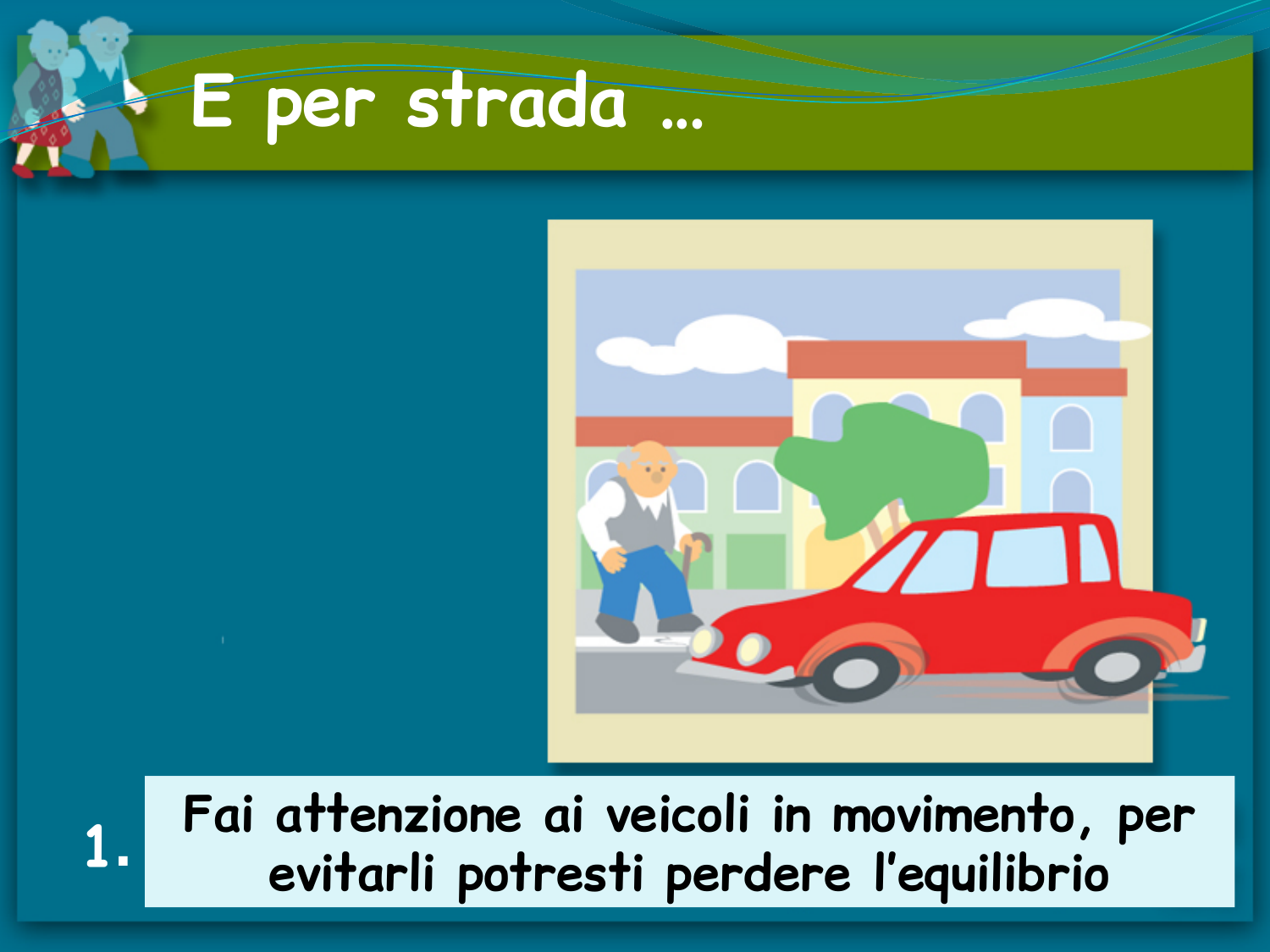

E per strada …
Fai attenzione ai veicoli in movimento, per evitarli potresti perdere l’equilibrio
1.